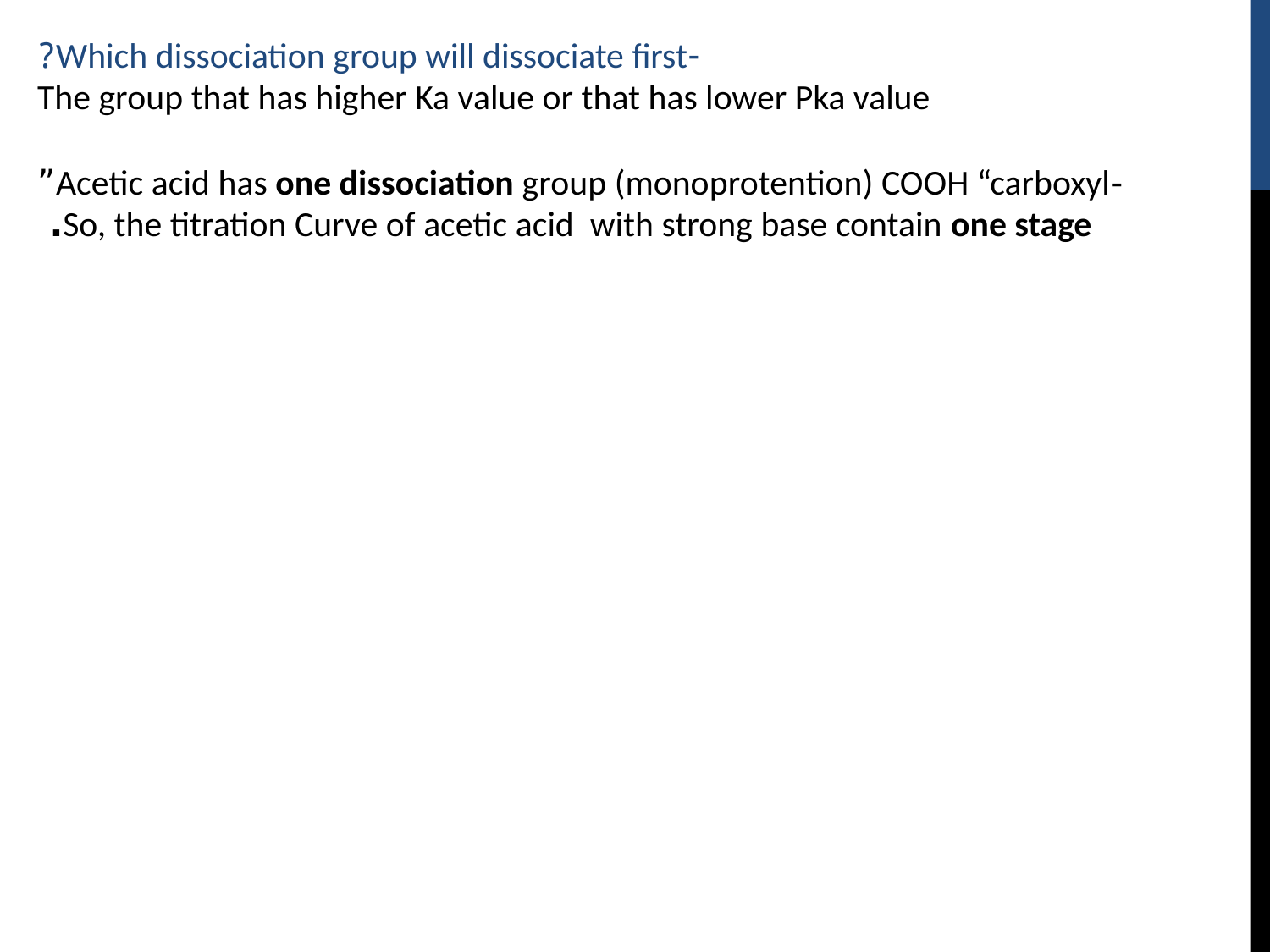

-Which dissociation group will dissociate first?
The group that has higher Ka value or that has lower Pka value

 -Acetic acid has one dissociation group (monoprotention) COOH “carboxyl”
So, the titration Curve of acetic acid  with strong base contain one stage.